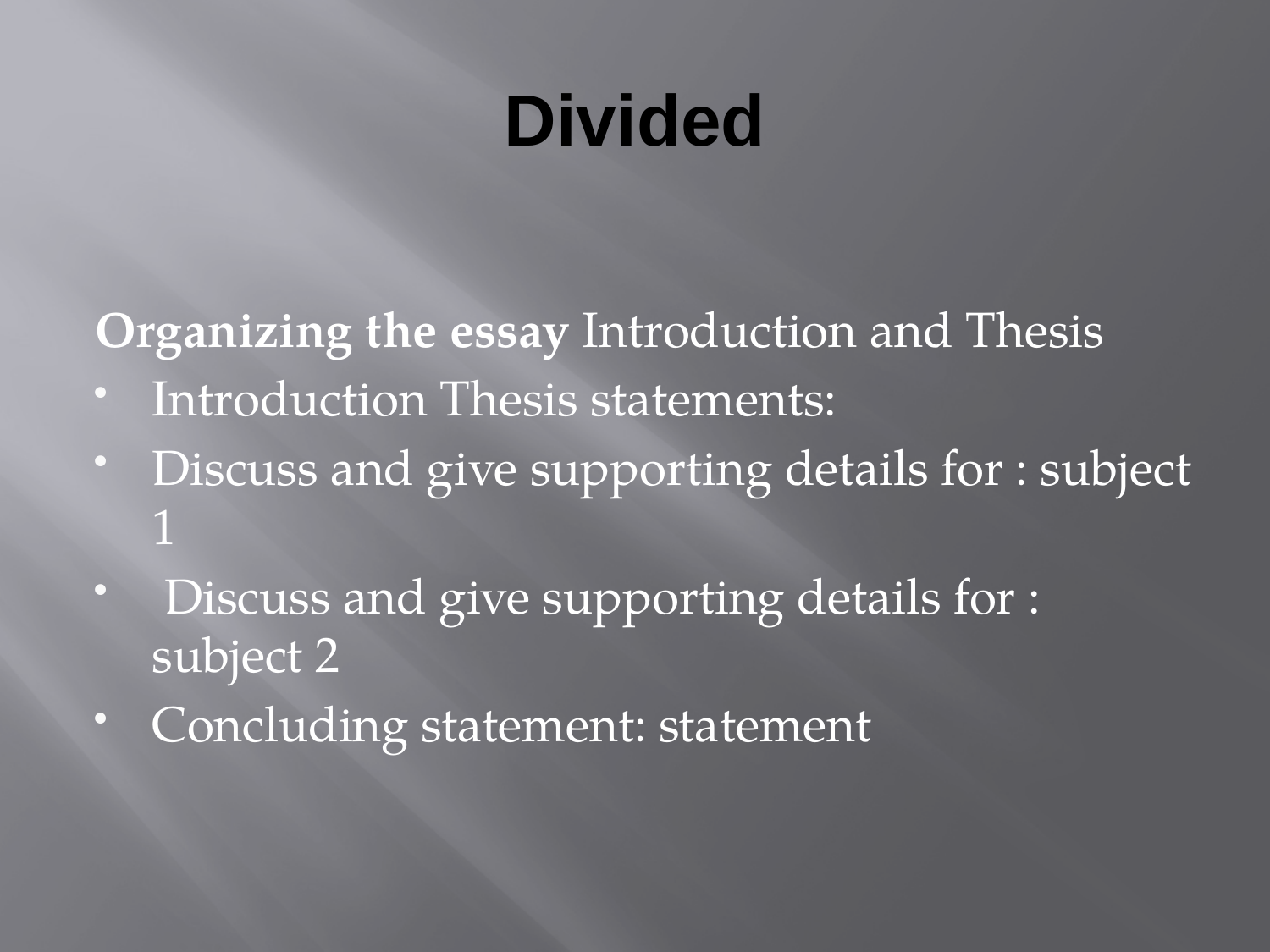

# Divided

Organizing the essay Introduction and Thesis
Introduction Thesis statements:
Discuss and give supporting details for : subject 1
 Discuss and give supporting details for : subject 2
Concluding statement: statement